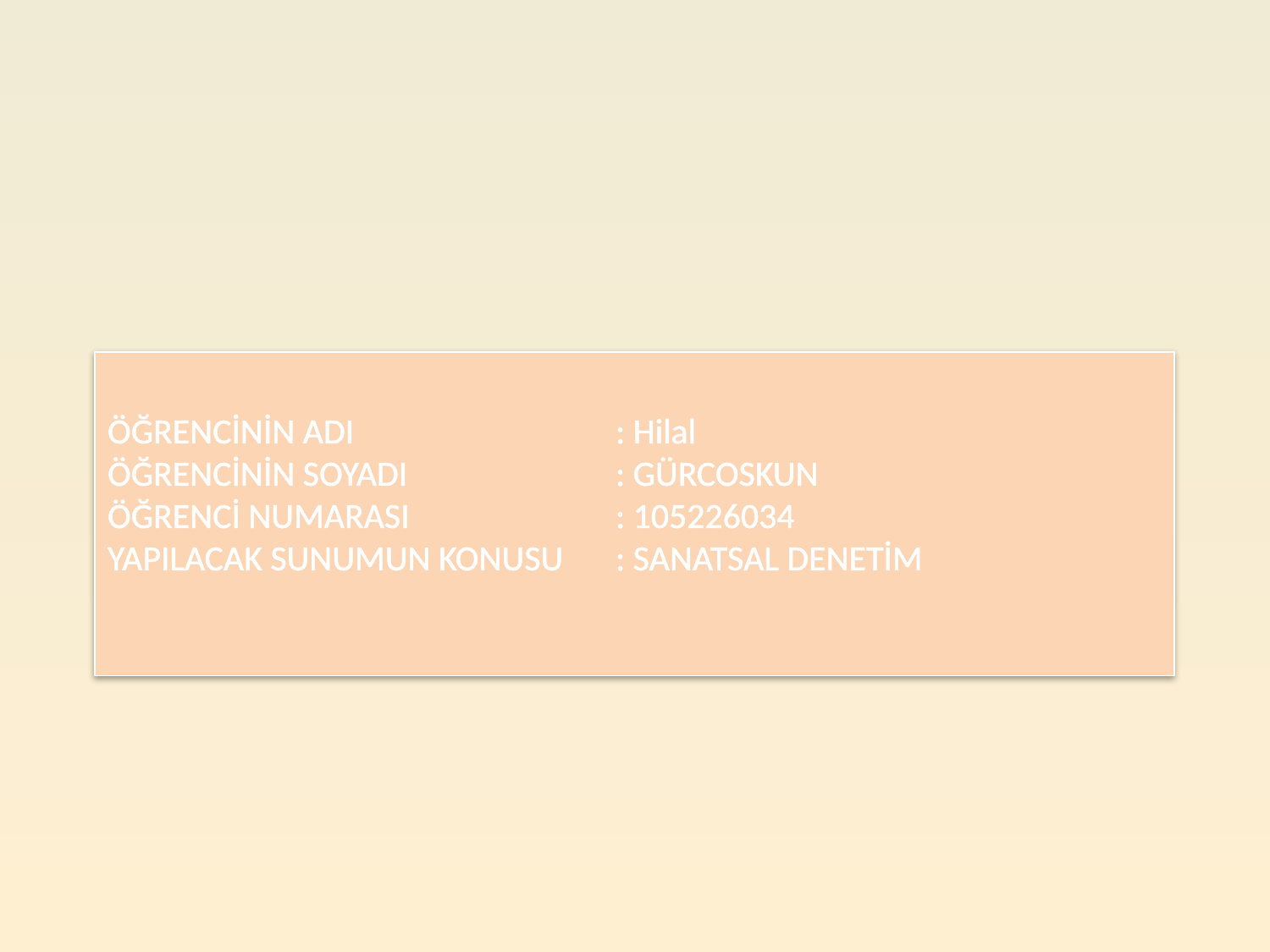

# ÖĞRENCİNİN ADI			: Hilal ÖĞRENCİNİN SOYADI		: GÜRCOSKUN ÖĞRENCİ NUMARASI		: 105226034 YAPILACAK SUNUMUN KONUSU	: SANATSAL DENETİM